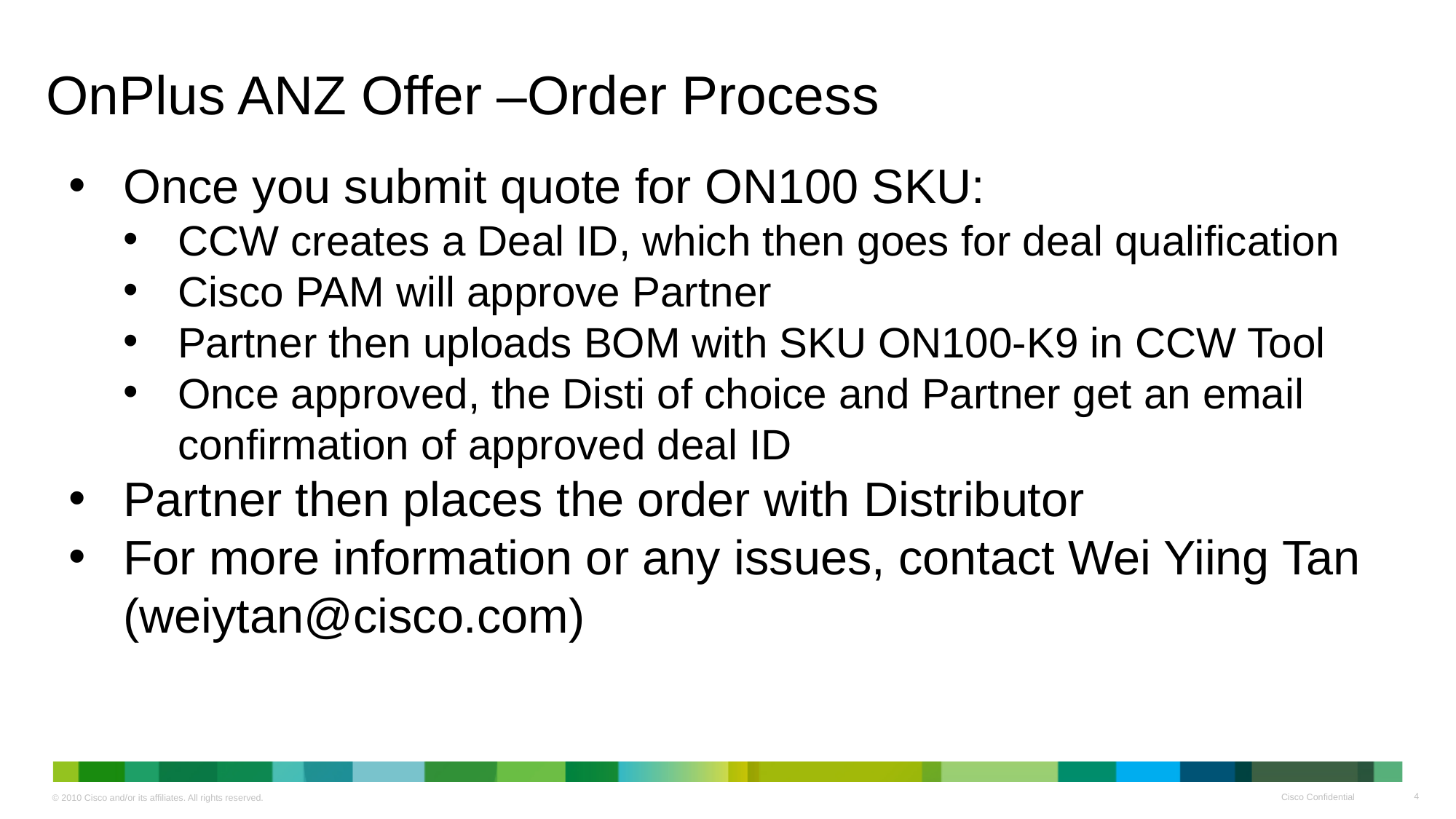

# OnPlus ANZ Offer –Order Process
Once you submit quote for ON100 SKU:
CCW creates a Deal ID, which then goes for deal qualification
Cisco PAM will approve Partner
Partner then uploads BOM with SKU ON100-K9 in CCW Tool
Once approved, the Disti of choice and Partner get an email confirmation of approved deal ID
Partner then places the order with Distributor
For more information or any issues, contact Wei Yiing Tan (weiytan@cisco.com)